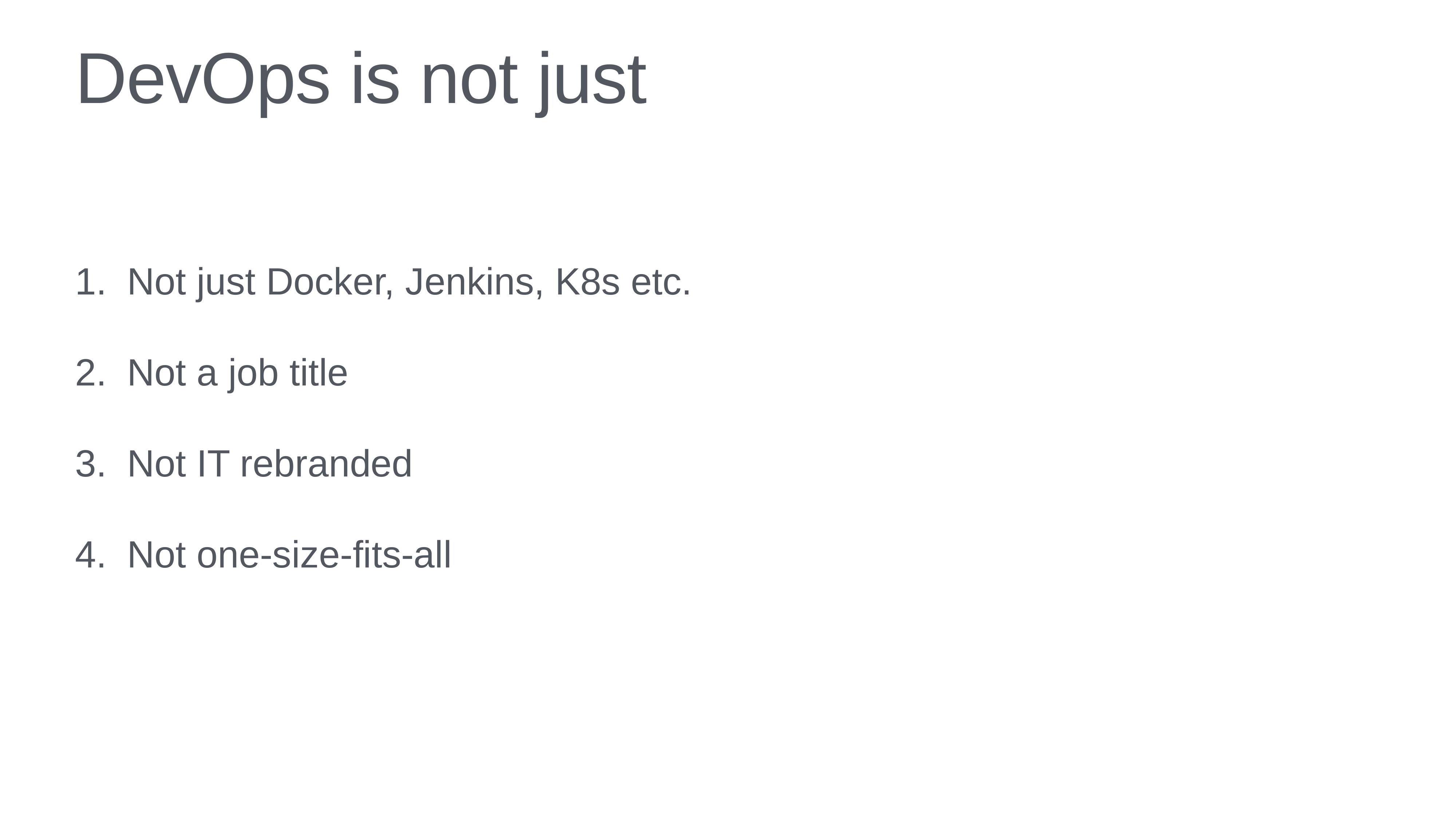

# DevOps is not just
Not just Docker, Jenkins, K8s etc.
Not a job title
Not IT rebranded
Not one-size-fits-all